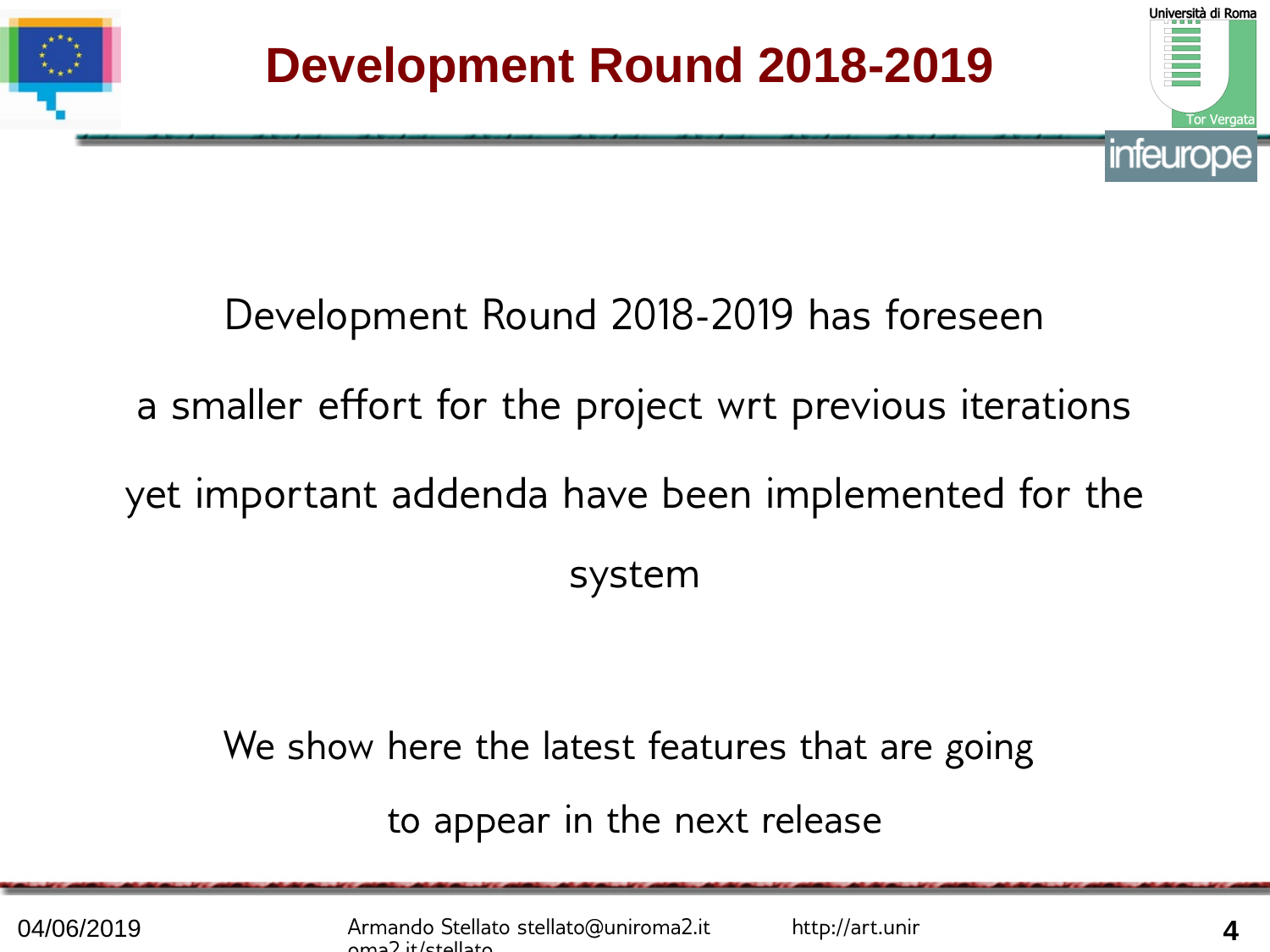

# Development Round 2018-2019

Development Round 2018-2019 has foreseen
a smaller effort for the project wrt previous iterations
yet important addenda have been implemented for the system

We show here the latest features that are going
to appear in the next release

Armando Stellato stellato@uniroma2.it            http://art.uniroma2.it/stellato
04/06/2019
4